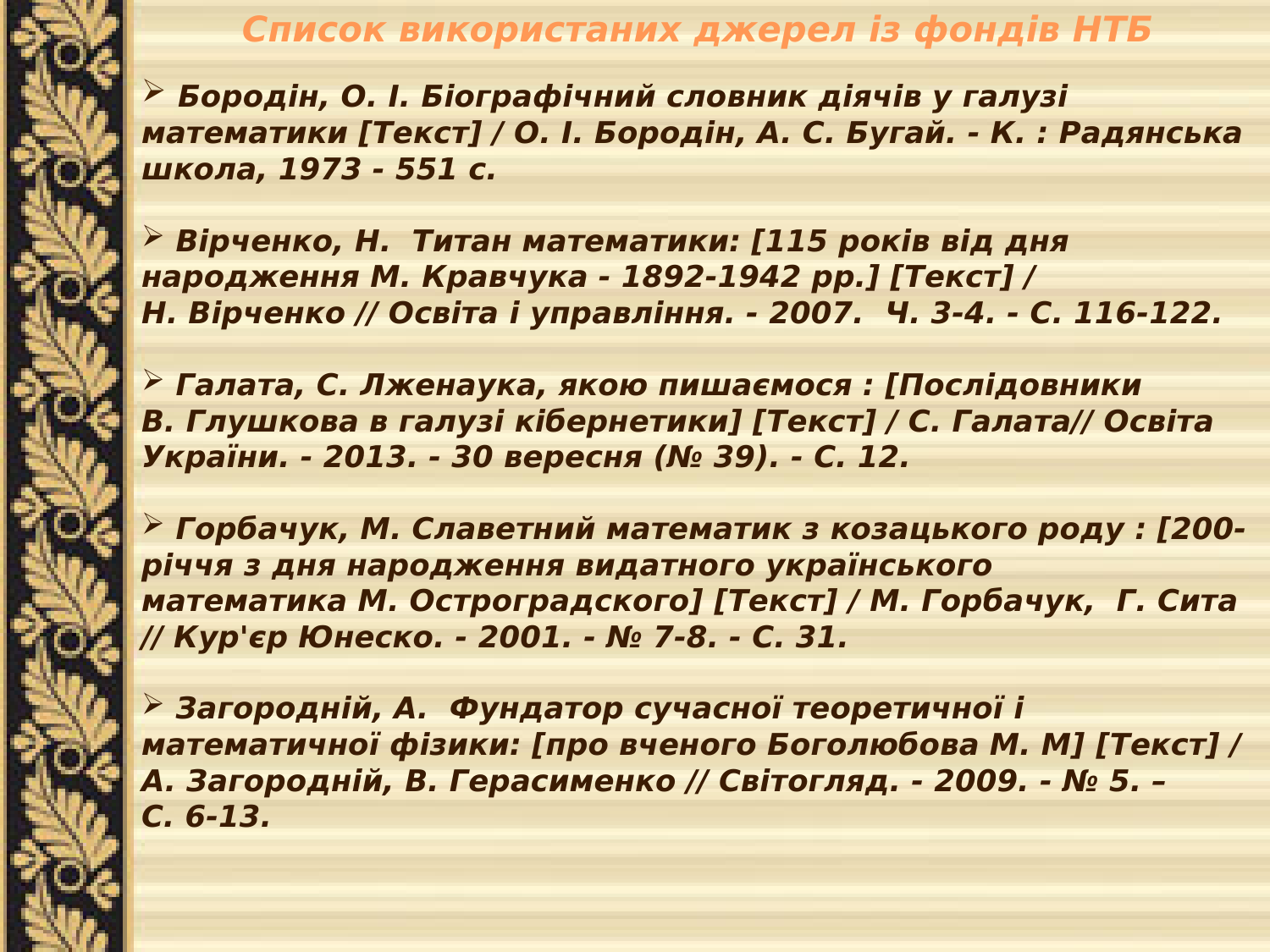

Список використаних джерел із фондів НТБ
 Бородін, О. І. Біографічний словник діячів у галузі математики [Текст] / О. І. Бородін, А. С. Бугай. - К. : Радянська школа, 1973 - 551 с.

 Вірченко, Н.  Титан математики: [115 років від дня народження М. Кравчука - 1892-1942 рр.] [Текст] /
Н. Вірченко // Освіта і управління. - 2007.  Ч. 3-4. - С. 116-122.

 Галата, С. Лженаука, якою пишаємося : [Послідовники
В. Глушкова в галузі кібернетики] [Текст] / С. Галата// Освіта України. - 2013. - 30 вересня (№ 39). - С. 12.

 Горбачук, М. Славетний математик з козацького роду : [200-річчя з дня народження видатного українського математика М. Остроградского] [Текст] / М. Горбачук,  Г. Сита  // Кур'єр Юнеско. - 2001. - № 7-8. - C. 31.

 Загородній, А.  Фундатор сучасної теоретичної і математичної фізики: [про вченого Боголюбова М. М] [Текст] / А. Загородній, В. Герасименко // Світогляд. - 2009. - № 5. –
С. 6-13.